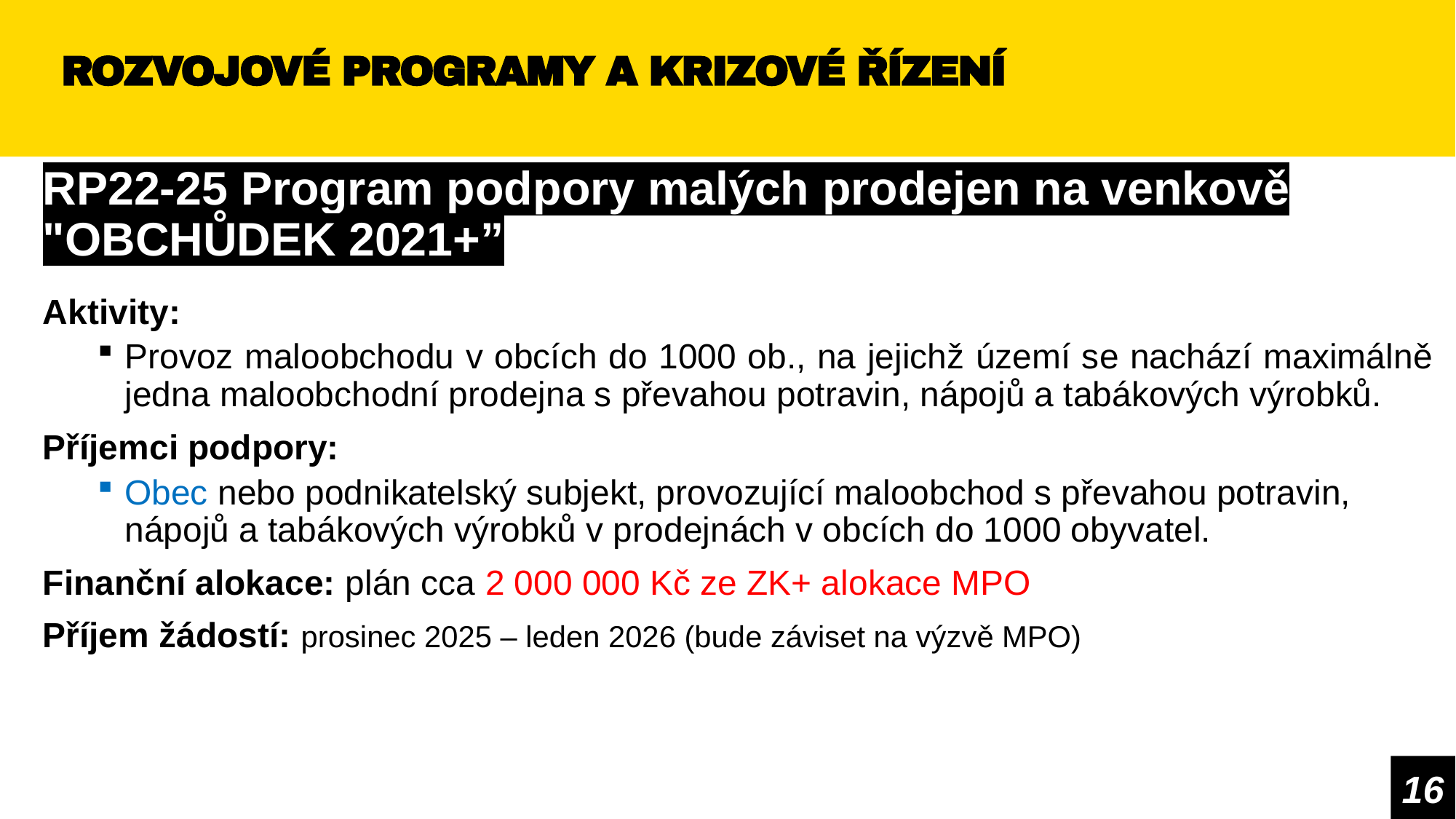

# ROZVOJOVÉ PROGRAMY A KRIZOVÉ ŘÍZENÍ
RP22-25 Program podpory malých prodejen na venkově "OBCHŮDEK 2021+”
Aktivity:
Provoz maloobchodu v obcích do 1000 ob., na jejichž území se nachází maximálně jedna maloobchodní prodejna s převahou potravin, nápojů a tabákových výrobků.
Příjemci podpory:
Obec nebo podnikatelský subjekt, provozující maloobchod s převahou potravin, nápojů a tabákových výrobků v prodejnách v obcích do 1000 obyvatel.
Finanční alokace: plán cca 2 000 000 Kč ze ZK+ alokace MPO
Příjem žádostí: prosinec 2025 – leden 2026 (bude záviset na výzvě MPO)

16